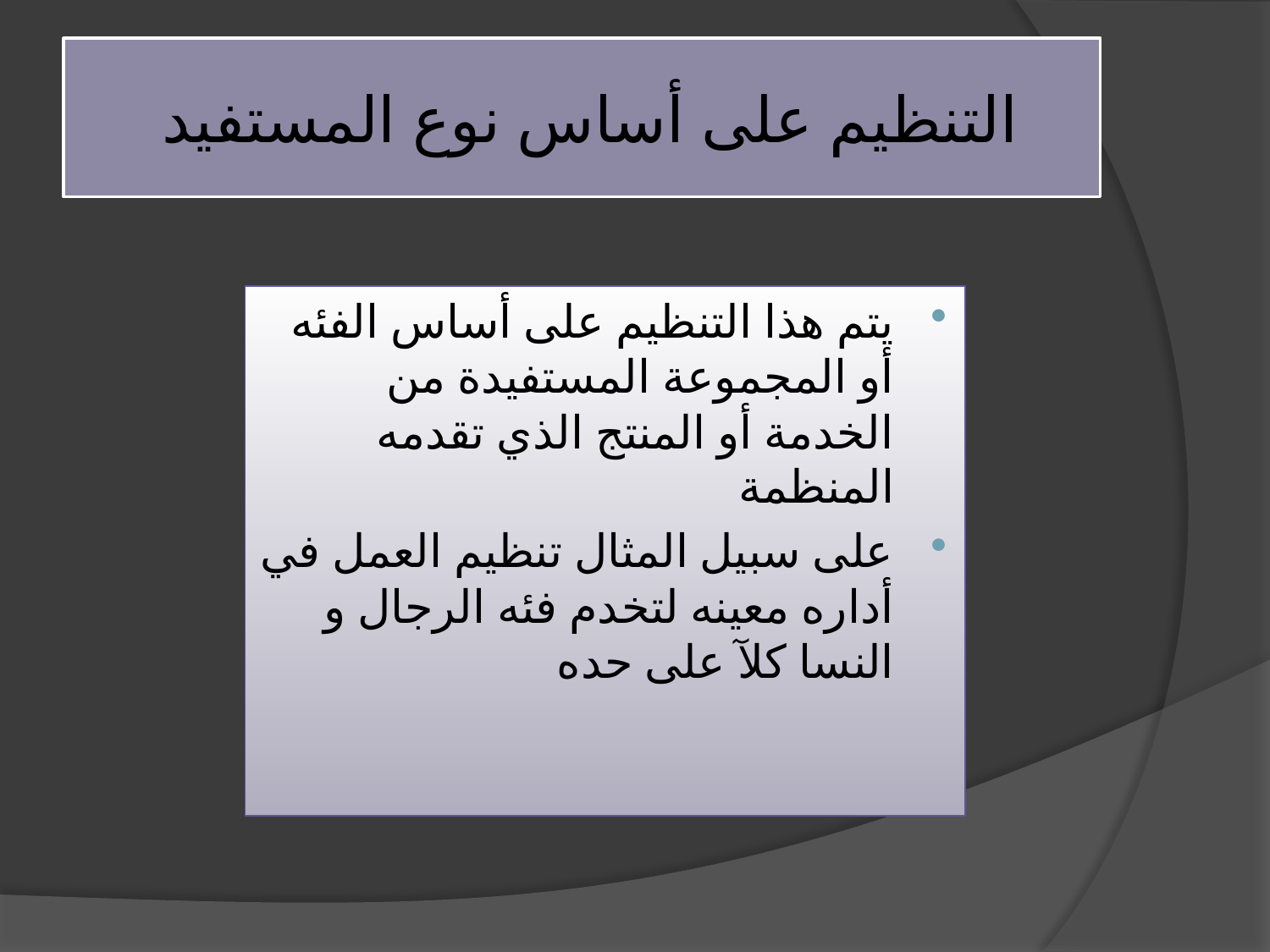

# التنظيم على أساس نوع المستفيد
يتم هذا التنظيم على أساس الفئه أو المجموعة المستفيدة من الخدمة أو المنتج الذي تقدمه المنظمة
على سبيل المثال تنظيم العمل في أداره معينه لتخدم فئه الرجال و النسا كلآ على حده